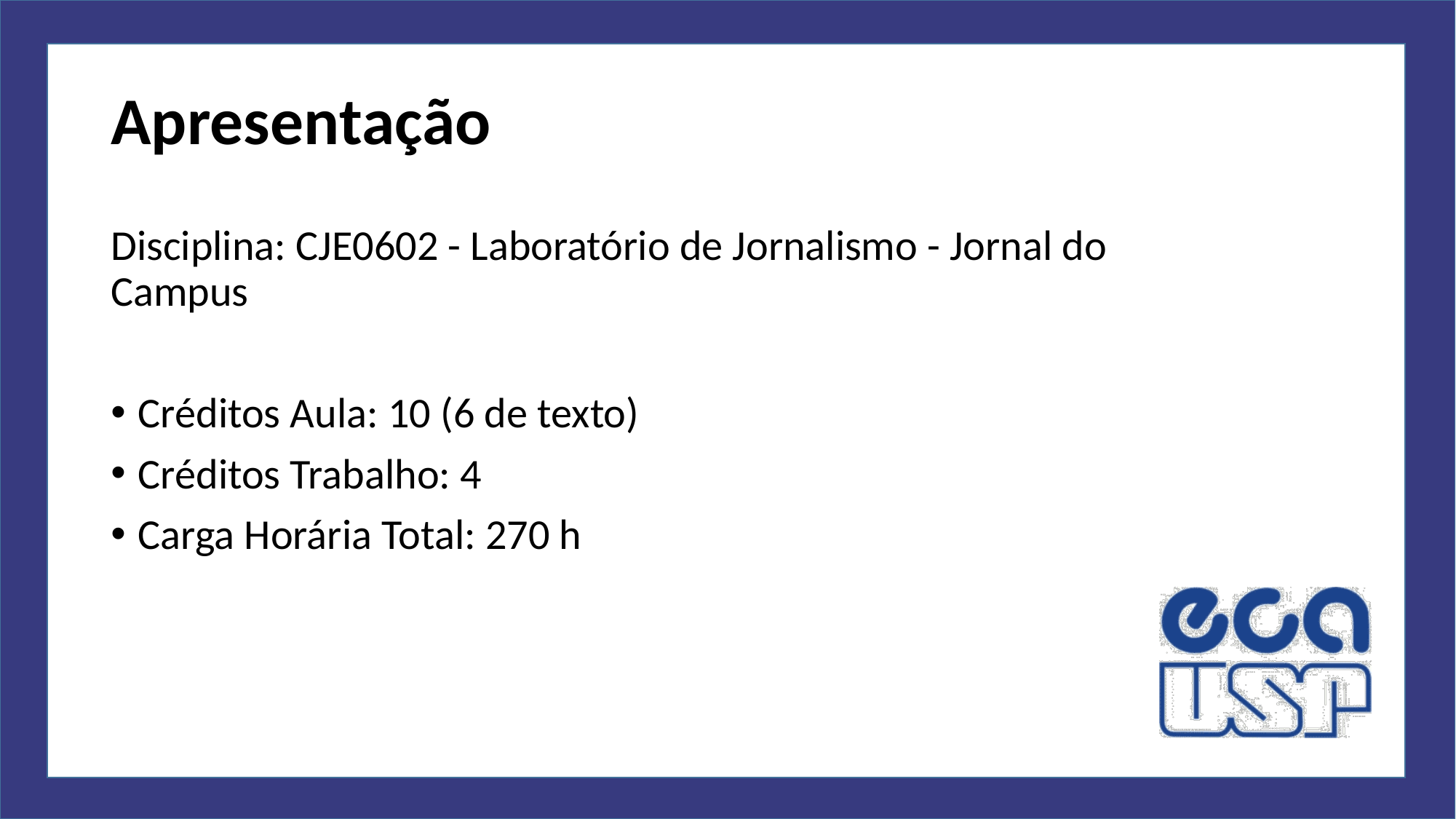

# Apresentação
Disciplina: CJE0602 - Laboratório de Jornalismo - Jornal do Campus

Créditos Aula: 10 (6 de texto)
Créditos Trabalho: 4
Carga Horária Total: 270 h